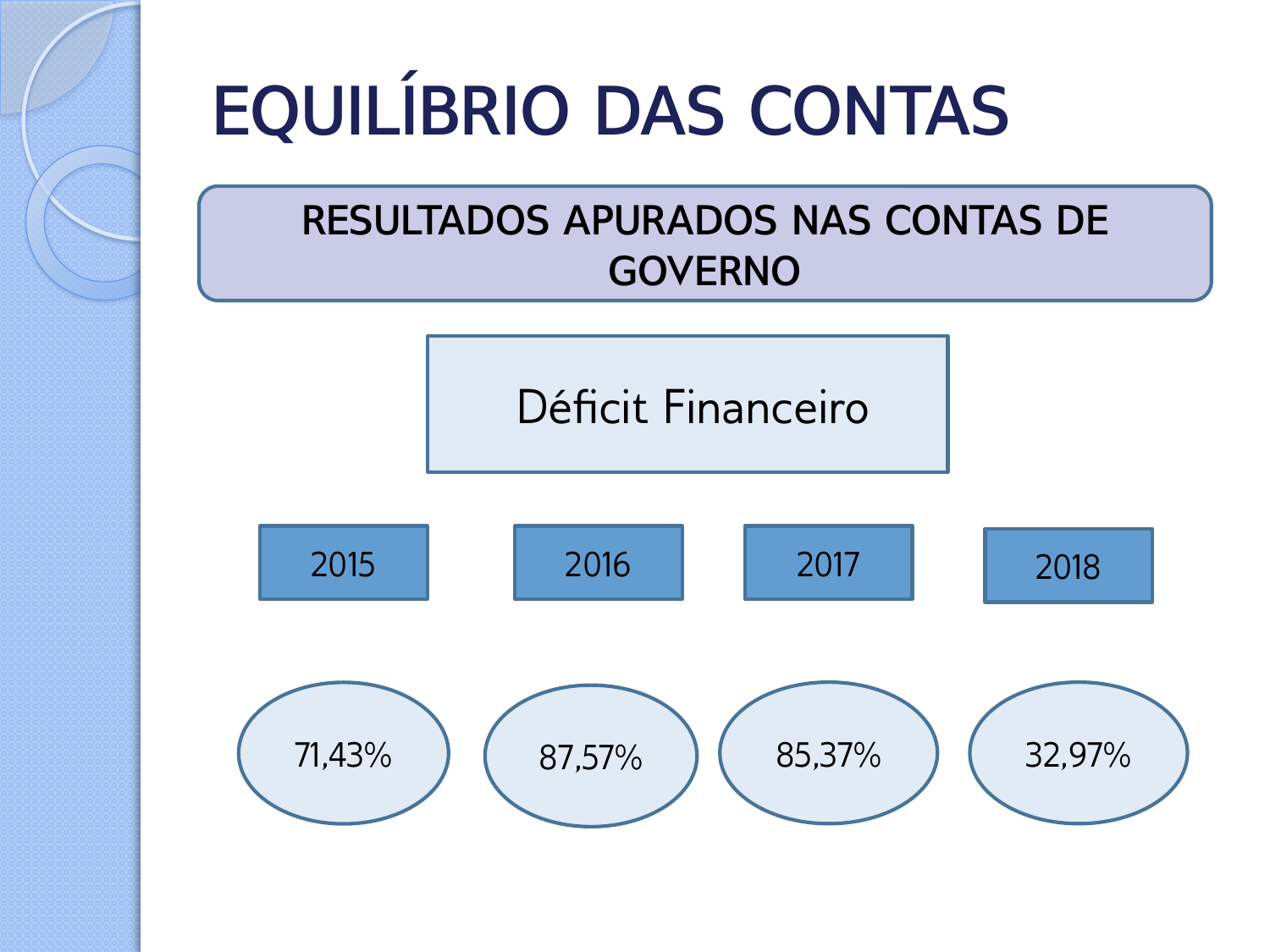

# EQUILÍBRIO DAS CONTAS
RESULTADOS APURADOS NAS CONTAS DE GOVERNO
Déficit Financeiro
2015
2016
2017
2018
32,97%
85,37%
71,43%
87,57%